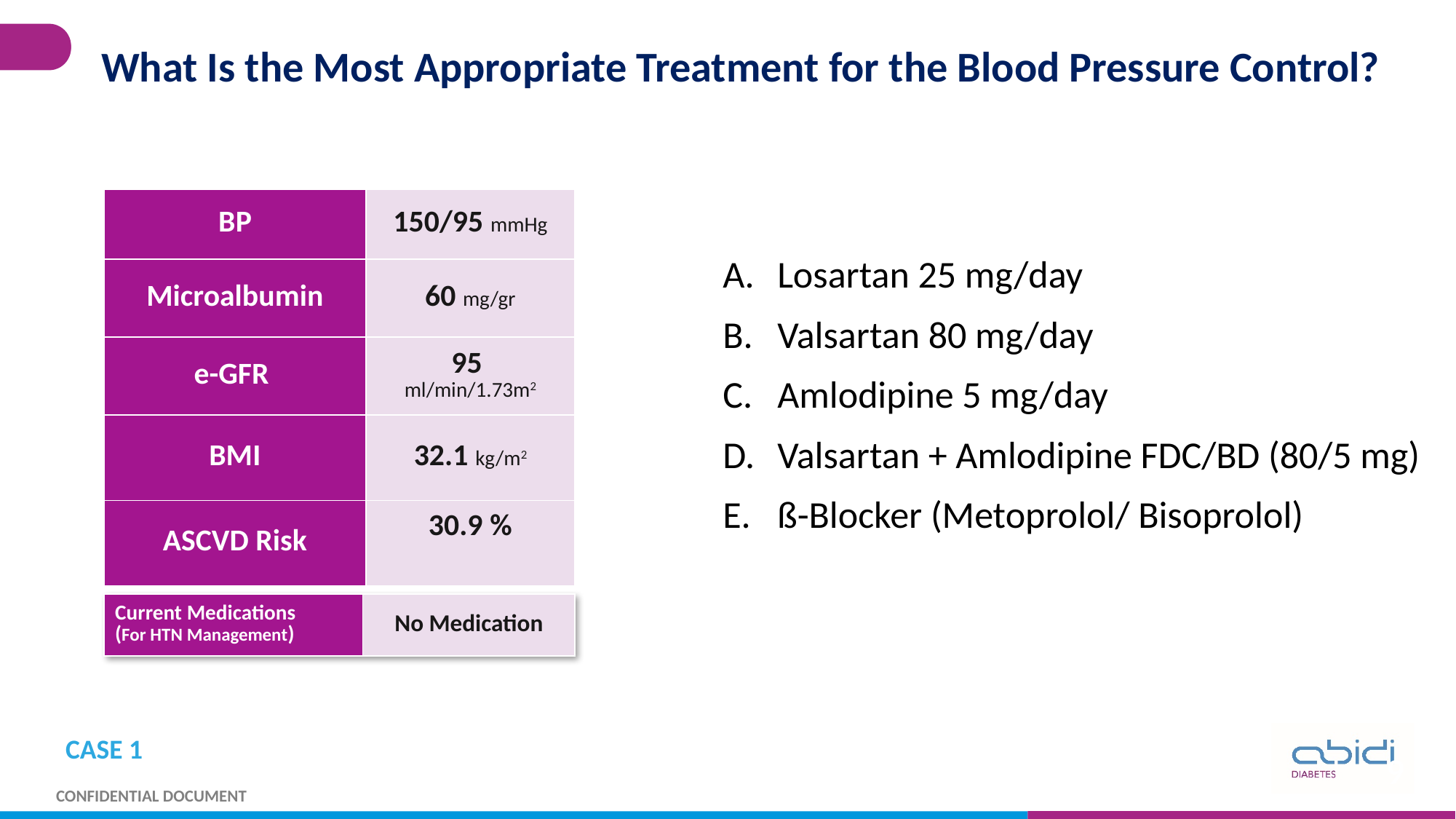

What Is the Most Appropriate Treatment for the Blood Pressure Control?
| BP | 150/95 mmHg |
| --- | --- |
| Microalbumin | 60 mg/gr |
| e-GFR | 95 ml/min/1.73m2 |
| BMI | 32.1 kg/m2 |
| ASCVD Risk | 30.9 % |

Losartan 25 mg/day

Valsartan 80 mg/day

Amlodipine 5 mg/day

Valsartan + Amlodipine FDC/BD (80/5 mg)

ß-Blocker (Metoprolol/ Bisoprolol)

| Current Medications (For HTN Management) | No Medication |
| --- | --- |
CASE 1
9